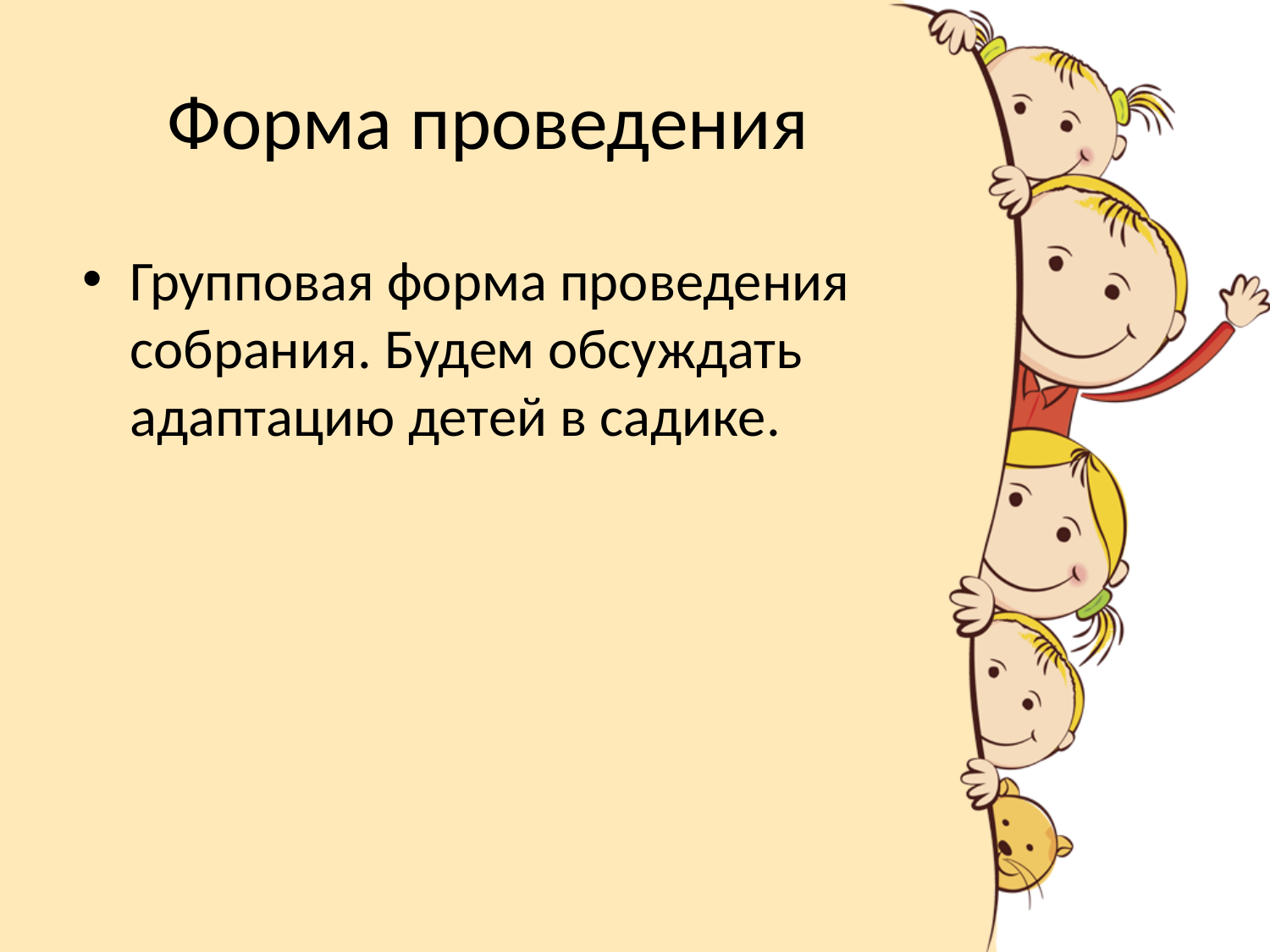

# Форма проведения
Групповая форма проведения собрания. Будем обсуждать адаптацию детей в садике.